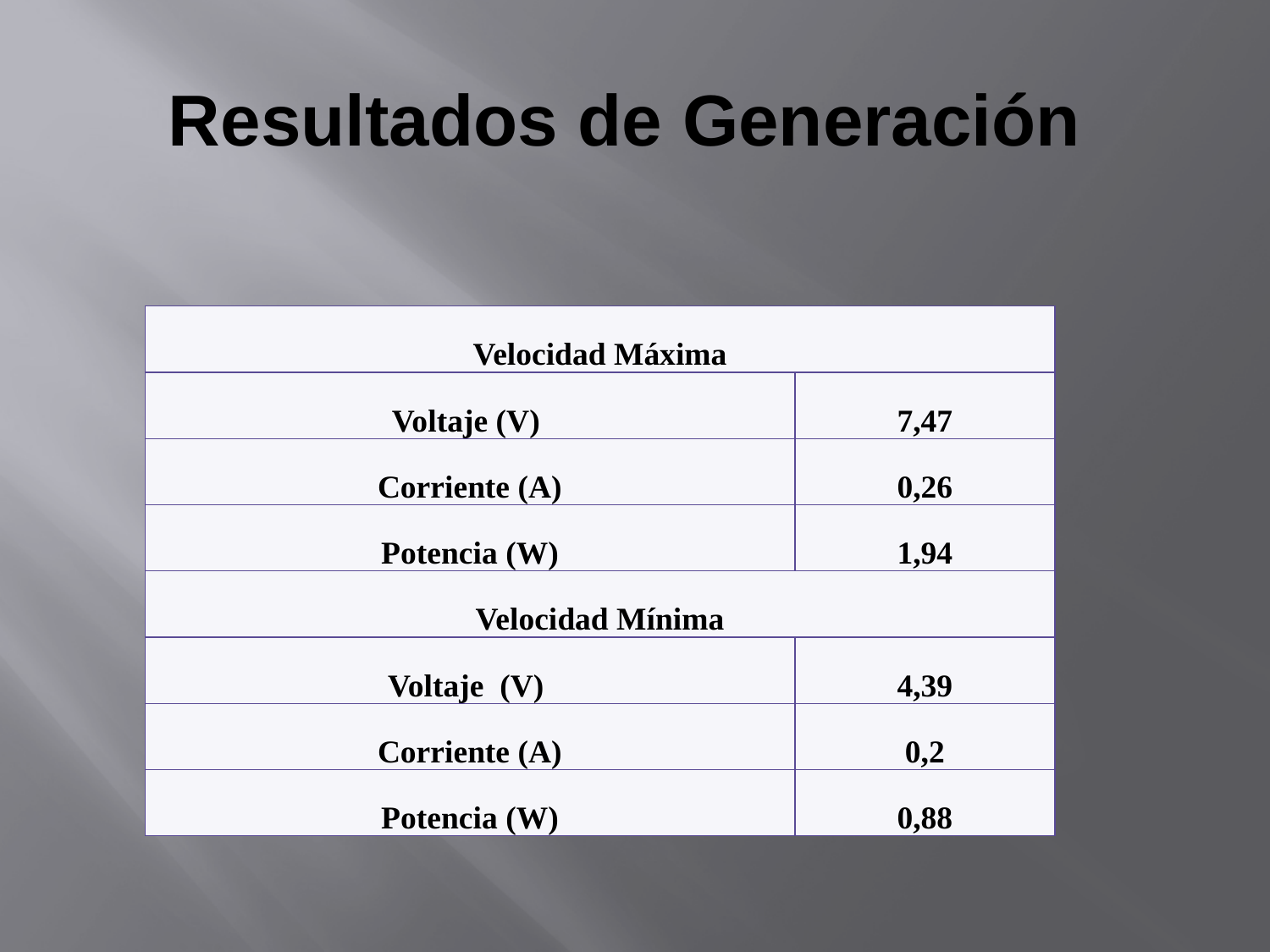

# Resultados de Generación
| Velocidad Máxima |  |
| --- | --- |
| Voltaje (V) | 7,47 |
| Corriente (A) | 0,26 |
| Potencia (W) | 1,94 |
| Velocidad Mínima |  |
| Voltaje (V) | 4,39 |
| Corriente (A) | 0,2 |
| Potencia (W) | 0,88 |